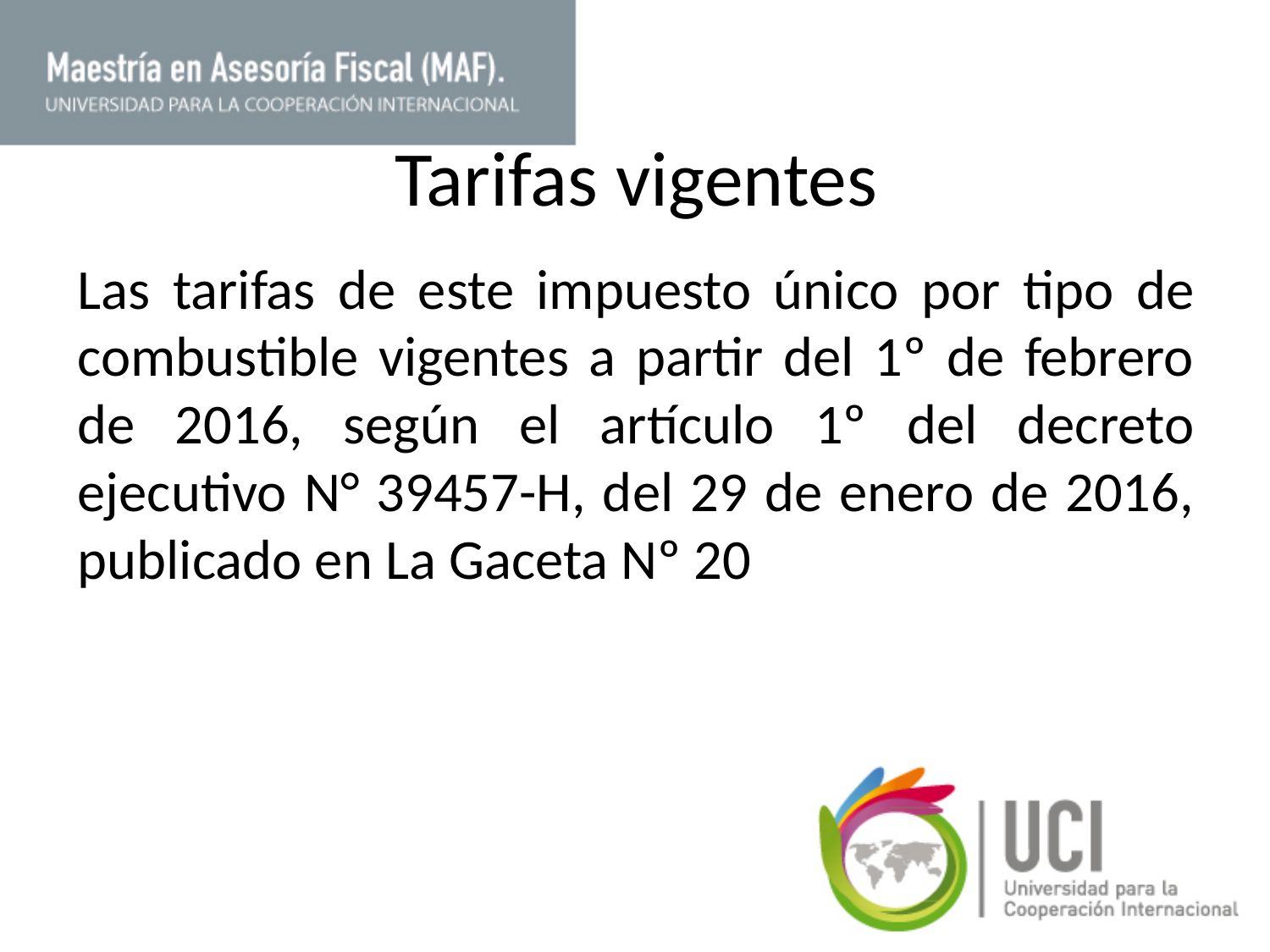

# Tarifas vigentes
Las tarifas de este impuesto único por tipo de combustible vigentes a partir del 1º de febrero de 2016, según el artículo 1º del decreto ejecutivo N° 39457-H, del 29 de enero de 2016, publicado en La Gaceta Nº 20